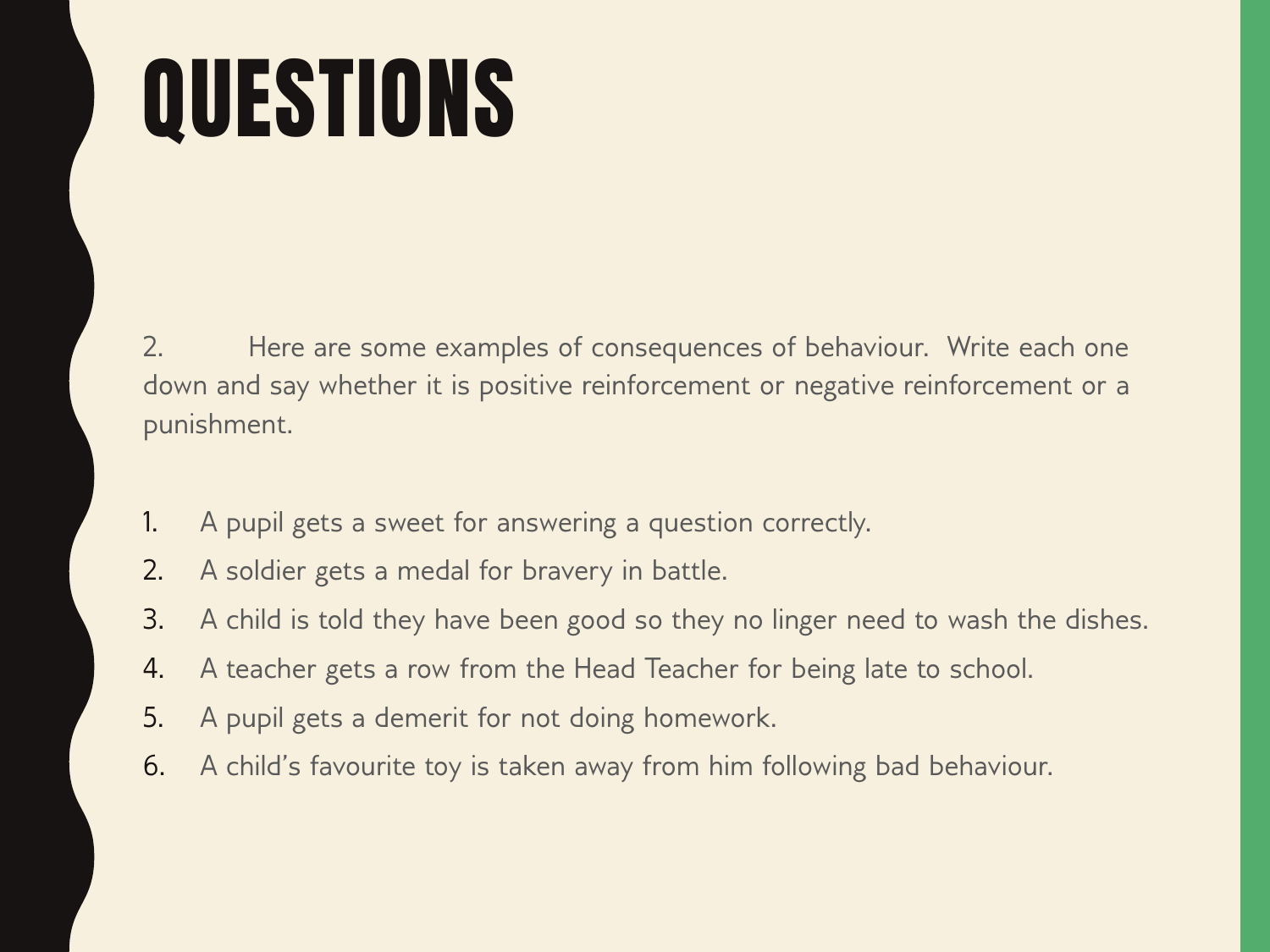

# questions
2.	Here are some examples of consequences of behaviour.  Write each one down and say whether it is positive reinforcement or negative reinforcement or a punishment.

A pupil gets a sweet for answering a question correctly.
A soldier gets a medal for bravery in battle.
A child is told they have been good so they no linger need to wash the dishes.
A teacher gets a row from the Head Teacher for being late to school.
A pupil gets a demerit for not doing homework.
A child’s favourite toy is taken away from him following bad behaviour.